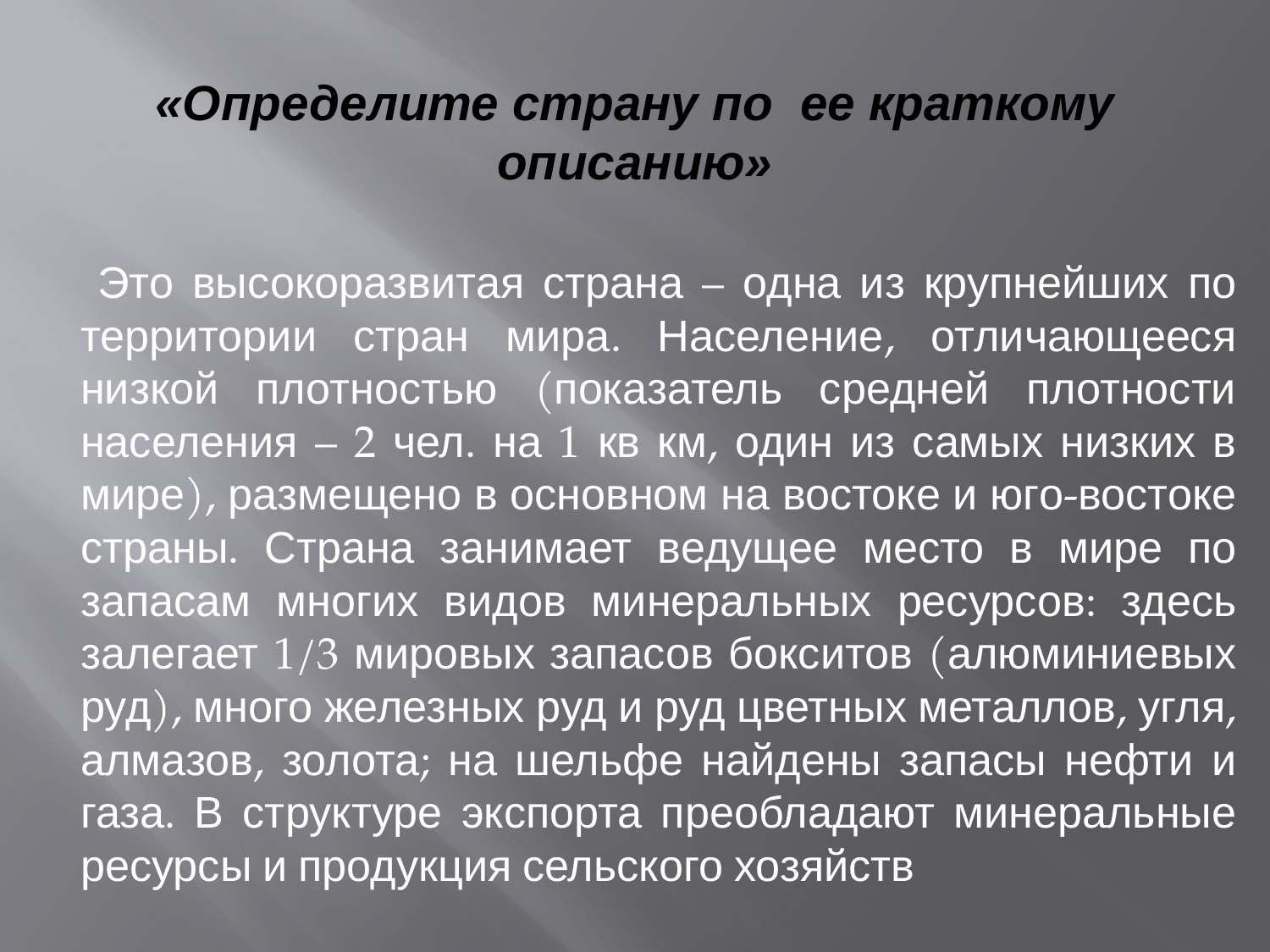

# «Определите страну по  ее краткому описанию»
    Это высокоразвитая страна – одна из крупнейших по территории стран мира. Население, отличающееся низкой плотностью (показатель средней плотности населения – 2 чел. на 1 кв км, один из самых низких в мире), размещено в основном на востоке и юго-востоке страны. Страна занимает ведущее место в мире по запасам многих видов минеральных ресурсов: здесь залегает 1/3 мировых запасов бокситов (алюминиевых руд), много железных руд и руд цветных металлов, угля, алмазов, золота; на шельфе найдены запасы нефти и газа. В структуре экспорта преобладают минеральные ресурсы и продукция сельского хозяйств